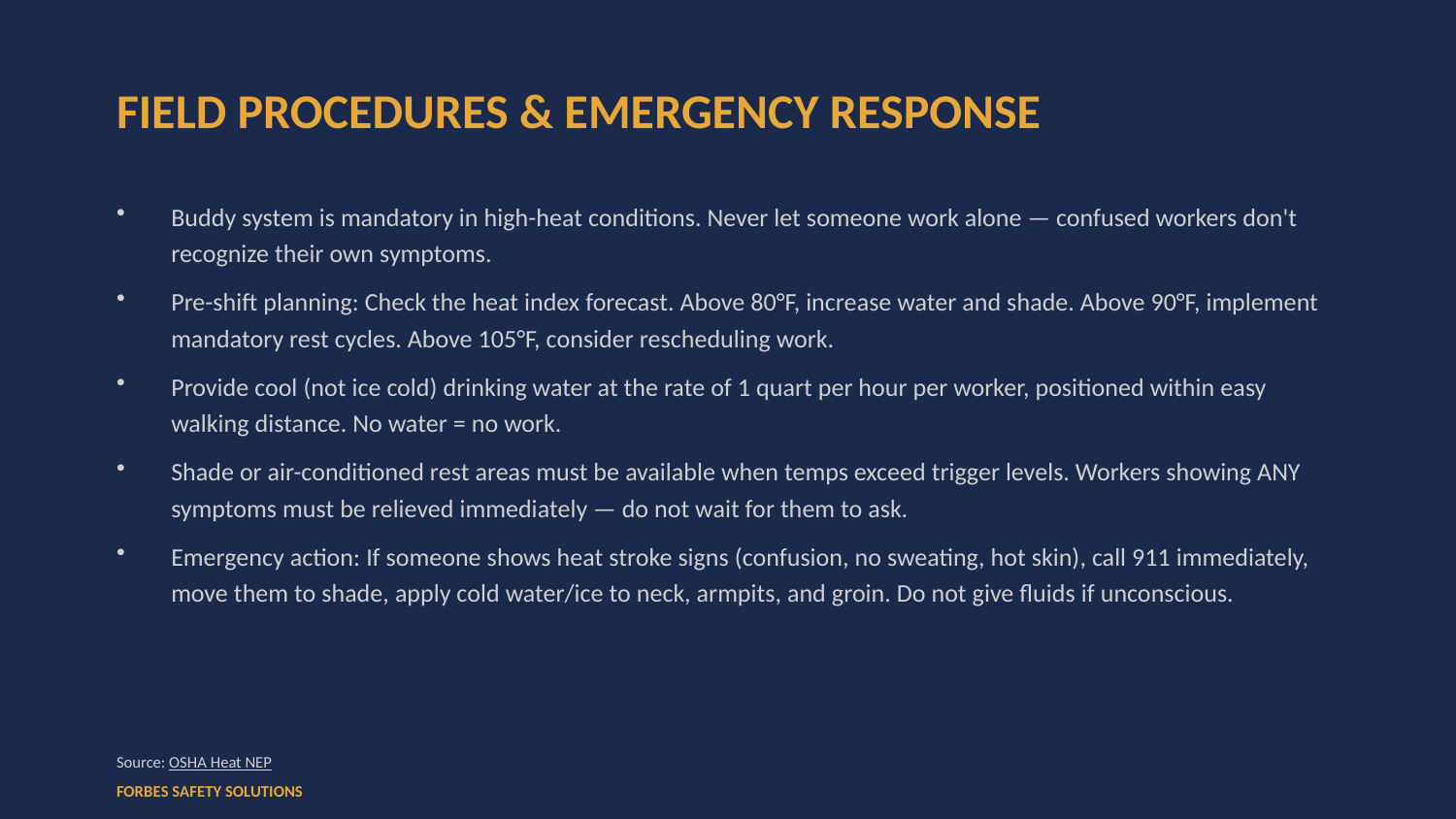

FIELD PROCEDURES & EMERGENCY RESPONSE
Buddy system is mandatory in high-heat conditions. Never let someone work alone — confused workers don't recognize their own symptoms.
Pre-shift planning: Check the heat index forecast. Above 80°F, increase water and shade. Above 90°F, implement mandatory rest cycles. Above 105°F, consider rescheduling work.
Provide cool (not ice cold) drinking water at the rate of 1 quart per hour per worker, positioned within easy walking distance. No water = no work.
Shade or air-conditioned rest areas must be available when temps exceed trigger levels. Workers showing ANY symptoms must be relieved immediately — do not wait for them to ask.
Emergency action: If someone shows heat stroke signs (confusion, no sweating, hot skin), call 911 immediately, move them to shade, apply cold water/ice to neck, armpits, and groin. Do not give fluids if unconscious.
Source: OSHA Heat NEP
FORBES SAFETY SOLUTIONS